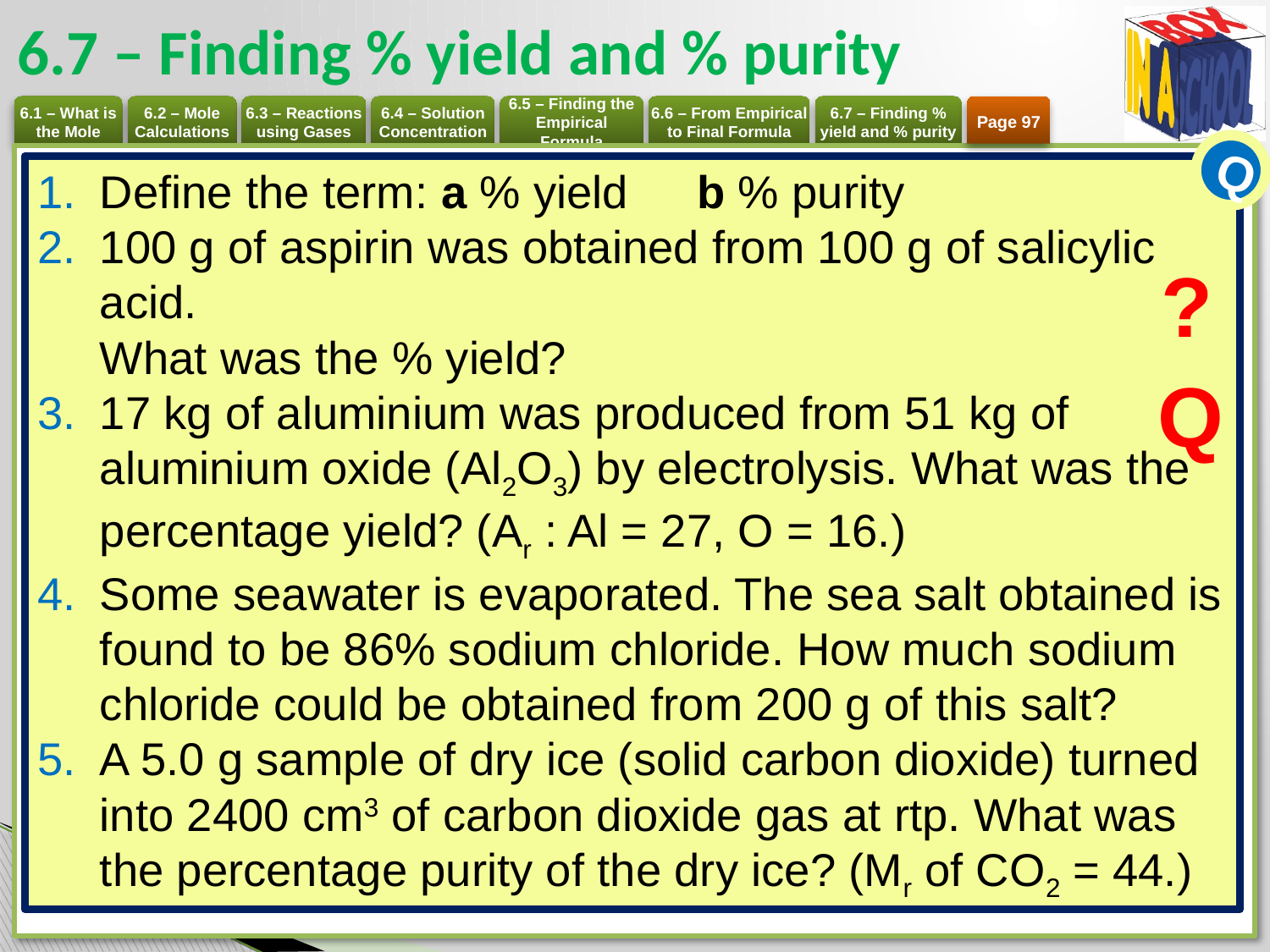

# 6.7 – Finding % yield and % purity
Page 97
Q
Define the term: a % yield 	b % purity
100 g of aspirin was obtained from 100 g of salicylic acid.
What was the % yield?
17 kg of aluminium was produced from 51 kg of aluminium oxide (Al2O3) by electrolysis. What was the percentage yield? (Ar : Al = 27, O = 16.)
Some seawater is evaporated. The sea salt obtained is found to be 86% sodium chloride. How much sodium chloride could be obtained from 200 g of this salt?
A 5.0 g sample of dry ice (solid carbon dioxide) turned into 2400 cm3 of carbon dioxide gas at rtp. What was the percentage purity of the dry ice? (Mr of CO2 = 44.)
?
Q